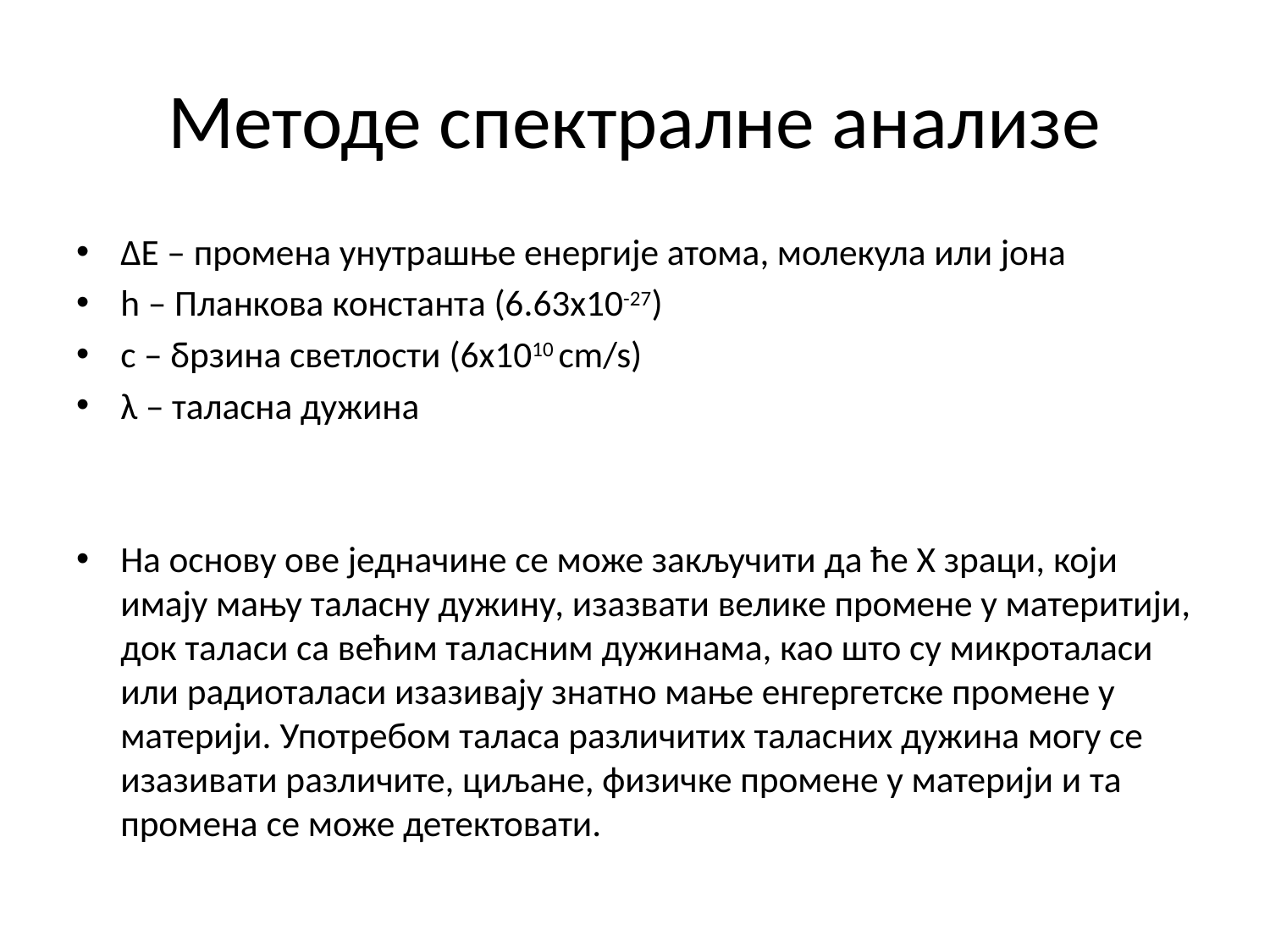

# Методе спектралне анализе
ΔE – промена унутрашње енергије атома, молекула или јона
h – Планкова константа (6.63x10-27)
c – брзина светлости (6x1010 cm/s)
λ – таласна дужина

На основу ове једначине се може закључити да ће X зраци, који имају мању таласну дужину, изазвати велике промене у материтији, док таласи са већим таласним дужинама, као што су микроталаси или радиоталаси изазивају знатно мање енгергетске промене у материји. Употребом таласа различитих таласних дужина могу се изазивати различите, циљане, физичке промене у материји и та промена се може детектовати.